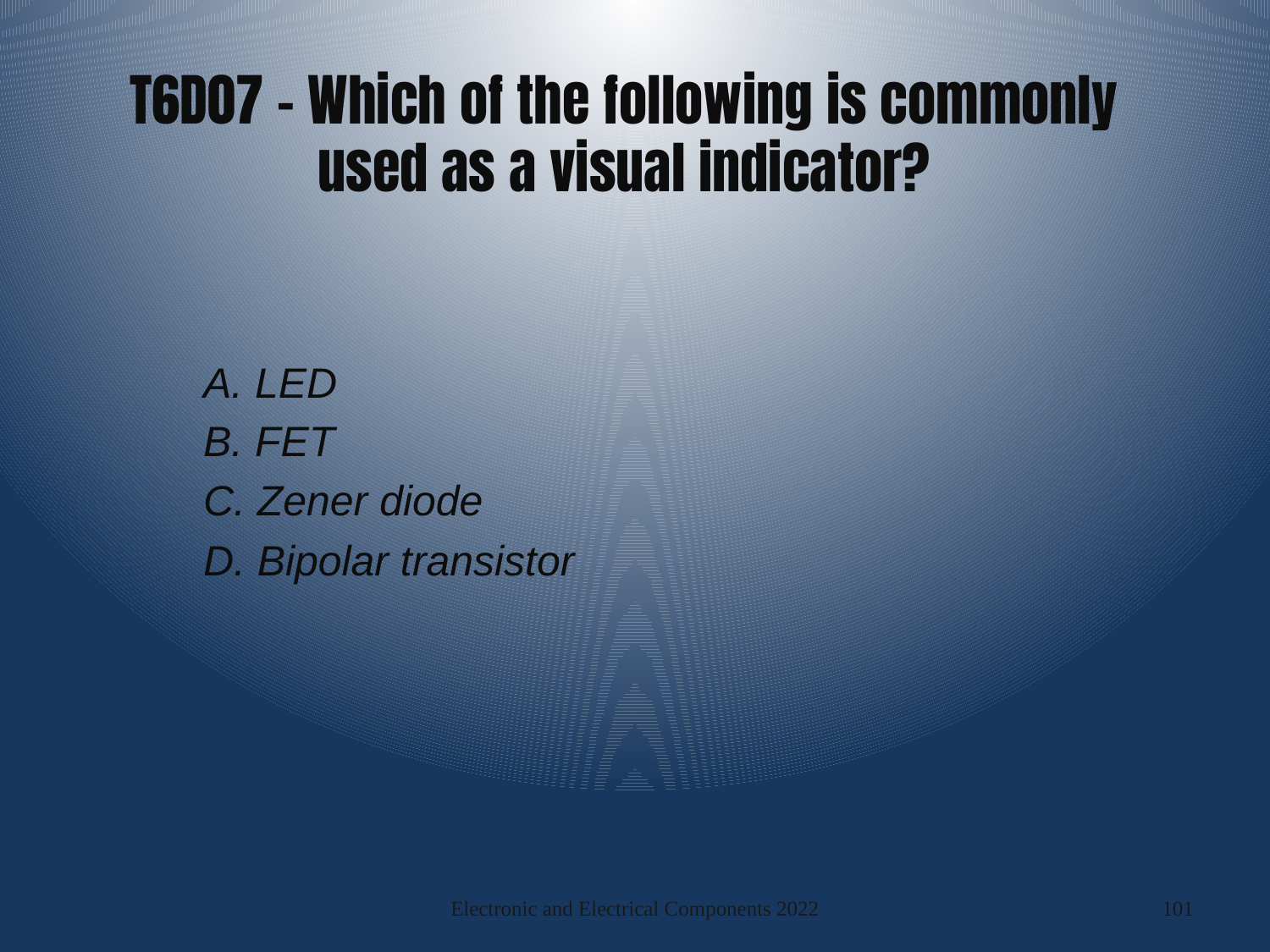

# T6D07 - Which of the following is commonly used as a visual indicator?
A. LED
B. FET
C. Zener diode
D. Bipolar transistor
Electronic and Electrical Components 2022
101